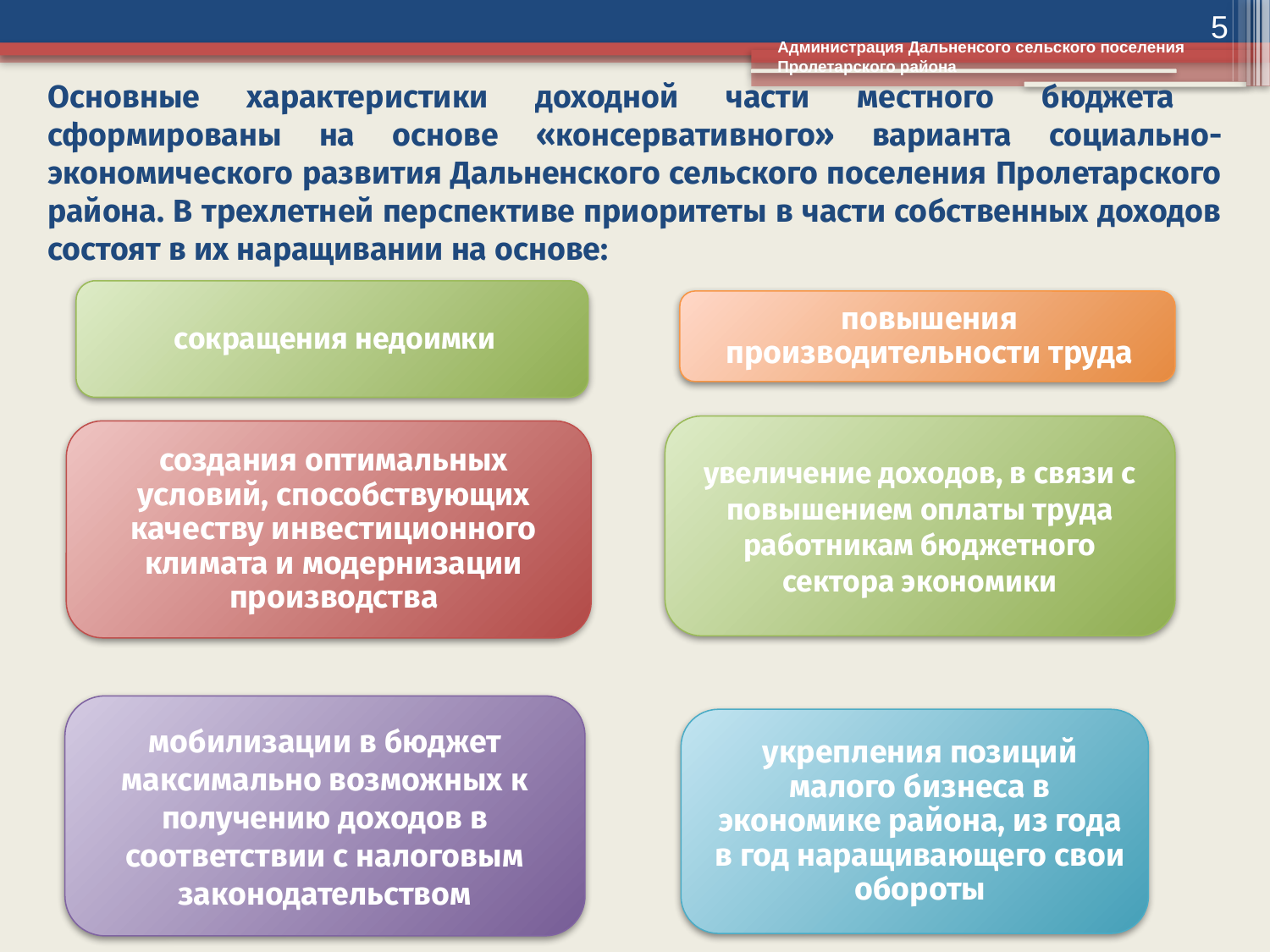

5
Администрация Дальненсого сельского поселения Пролетарского района
# Основные характеристики доходной части местного бюджета  сформированы на основе «консервативного» варианта социально-экономического развития Дальненского сельского поселения Пролетарского района. В трехлетней перспективе приоритеты в части собственных доходов состоят в их наращивании на основе:
сокращения недоимки
повышения производительности труда
создания оптимальных условий, способствующих качеству инвестиционного климата и модернизации производства
укрепления позиций малого бизнеса в экономике района, из года в год наращивающего свои обороты
увеличение доходов, в связи с повышением оплаты труда работникам бюджетного сектора экономики
мобилизации в бюджет максимально возможных к получению доходов в соответствии с налоговым законодательством